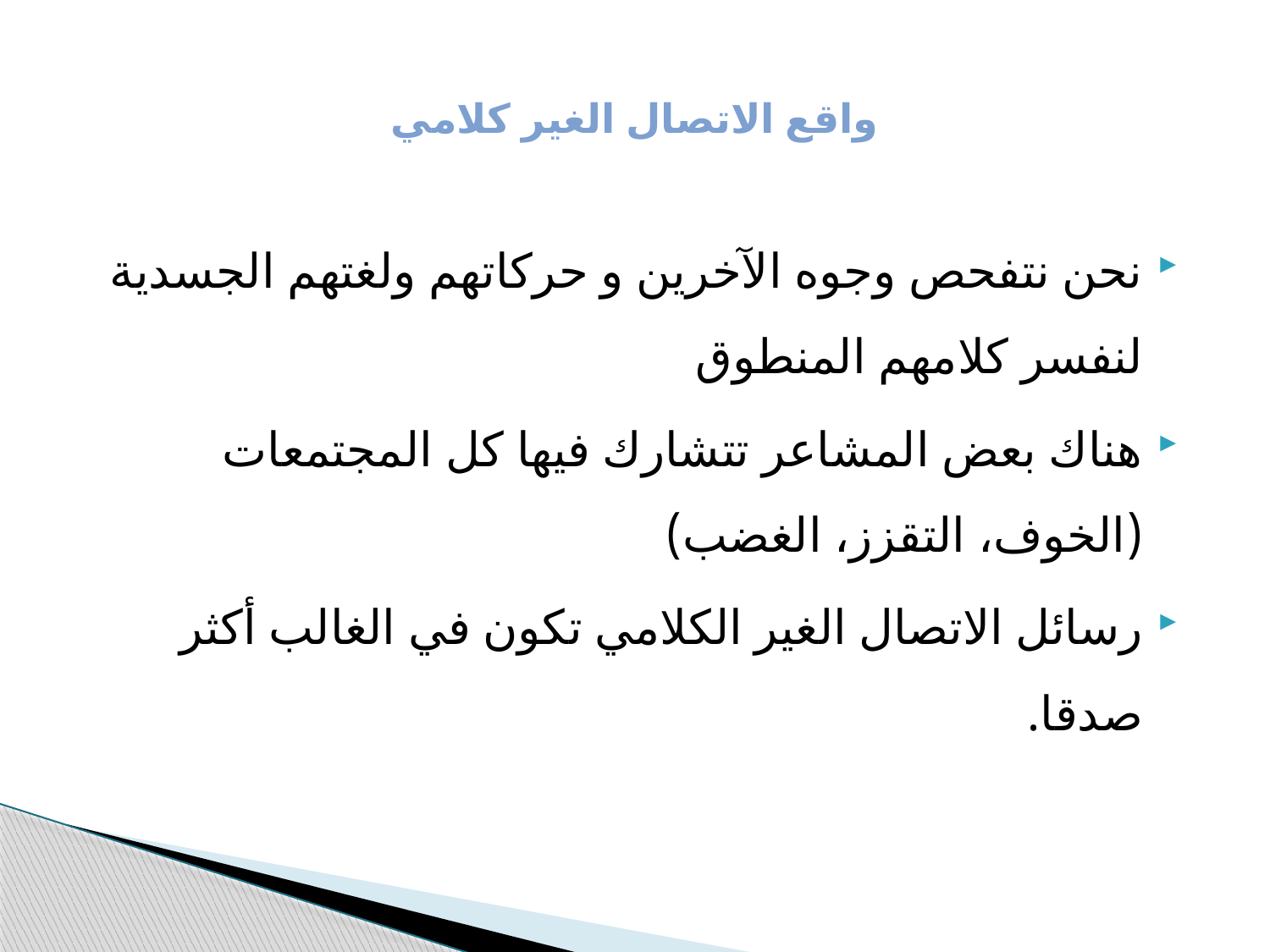

# واقع الاتصال الغير كلامي
نحن نتفحص وجوه الآخرين و حركاتهم ولغتهم الجسدية لنفسر كلامهم المنطوق
هناك بعض المشاعر تتشارك فيها كل المجتمعات (الخوف، التقزز، الغضب)
رسائل الاتصال الغير الكلامي تكون في الغالب أكثر صدقا.